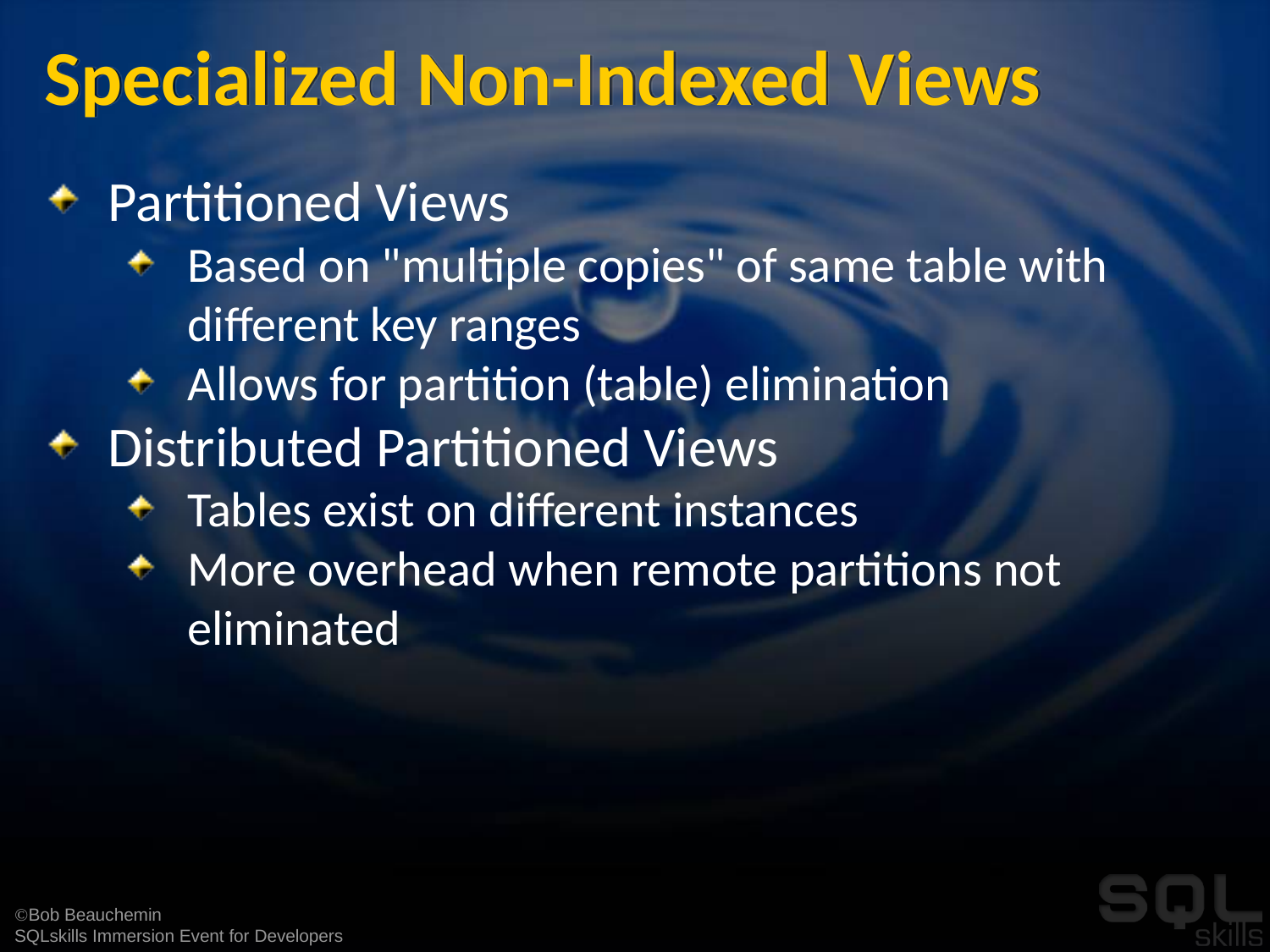

# Specialized Non-Indexed Views
Partitioned Views
Based on "multiple copies" of same table with different key ranges
Allows for partition (table) elimination
Distributed Partitioned Views
Tables exist on different instances
More overhead when remote partitions not eliminated